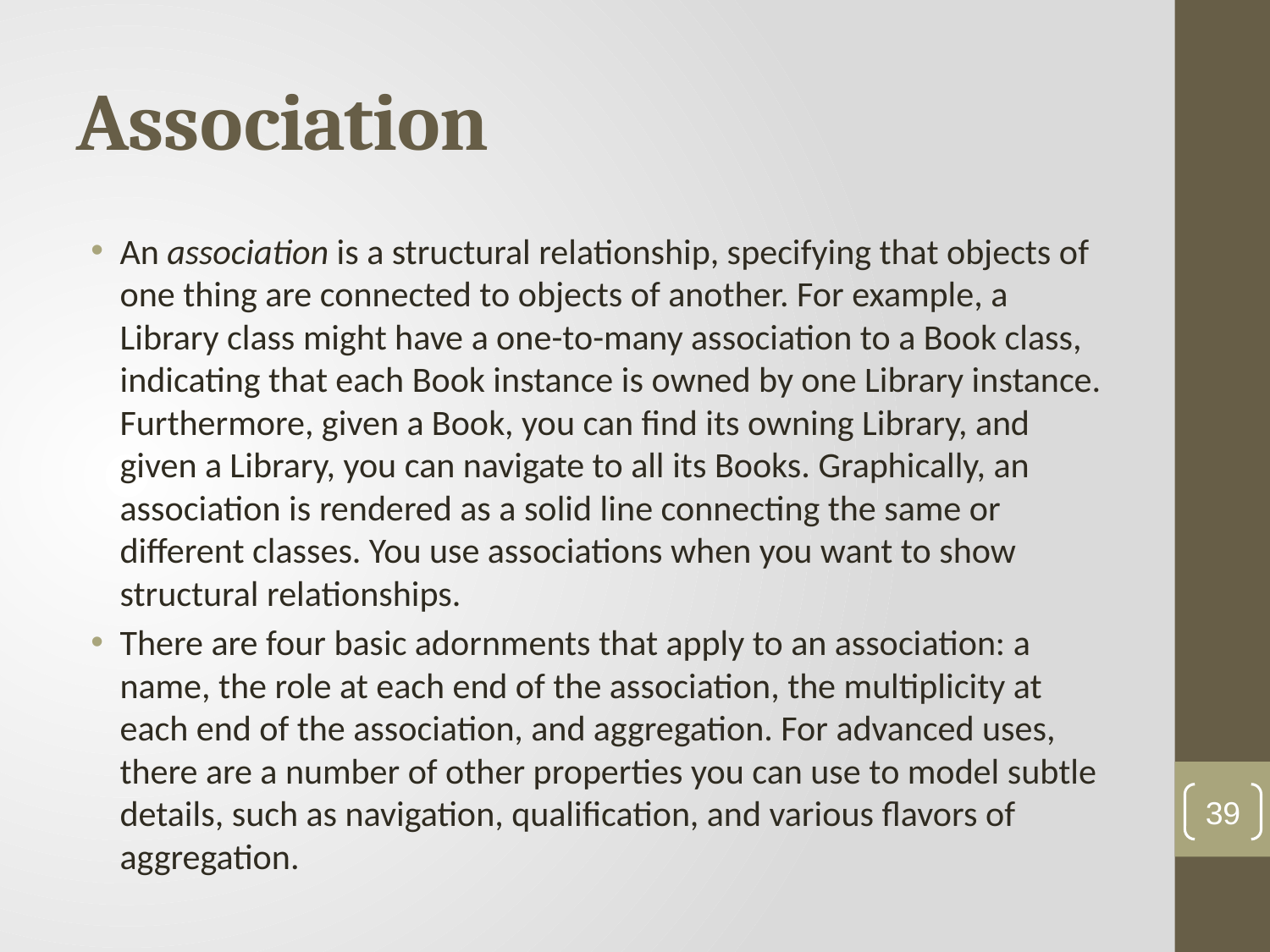

# Association
An association is a structural relationship, specifying that objects of one thing are connected to objects of another. For example, a Library class might have a one-to-many association to a Book class, indicating that each Book instance is owned by one Library instance. Furthermore, given a Book, you can find its owning Library, and given a Library, you can navigate to all its Books. Graphically, an association is rendered as a solid line connecting the same or different classes. You use associations when you want to show structural relationships.
There are four basic adornments that apply to an association: a name, the role at each end of the association, the multiplicity at each end of the association, and aggregation. For advanced uses, there are a number of other properties you can use to model subtle details, such as navigation, qualification, and various flavors of aggregation.
39